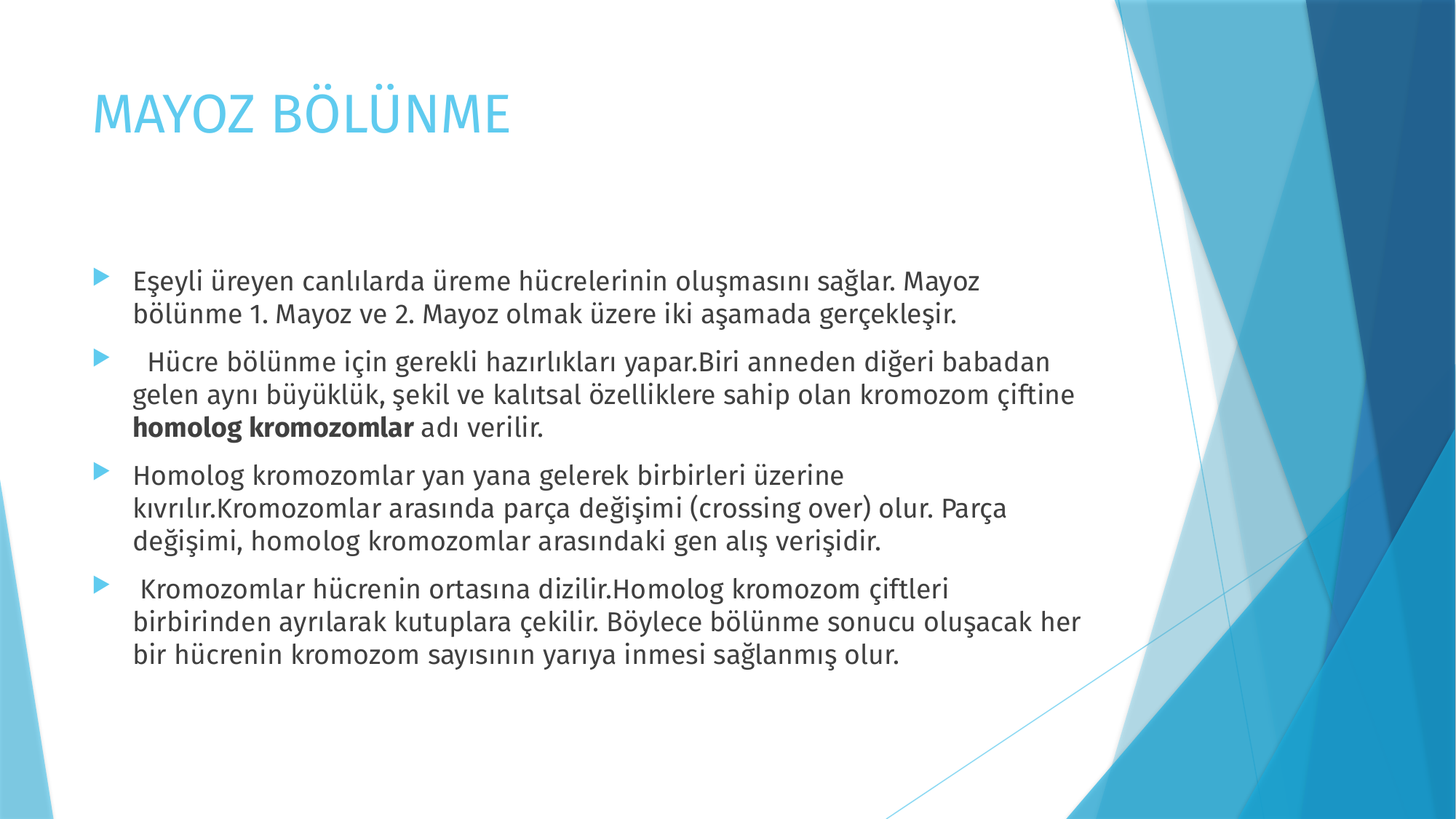

# MAYOZ BÖLÜNME
Eşeyli üreyen canlılarda üreme hücrelerinin oluşmasını sağlar. Mayoz bölünme 1. Mayoz ve 2. Mayoz olmak üzere iki aşamada gerçekleşir.
  Hücre bölünme için gerekli hazırlıkları yapar.Biri anneden diğeri babadan gelen aynı büyüklük, şekil ve kalıtsal özelliklere sahip olan kromozom çiftine homolog kromozomlar adı verilir.
Homolog kromozomlar yan yana gelerek birbirleri üzerine kıvrılır.Kromozomlar arasında parça değişimi (crossing over) olur. Parça değişimi, homolog kromozomlar arasındaki gen alış verişidir.
 Kromozomlar hücrenin ortasına dizilir.Homolog kromozom çiftleri birbirinden ayrılarak kutuplara çekilir. Böylece bölünme sonucu oluşacak her bir hücrenin kromozom sayısının yarıya inmesi sağlanmış olur.